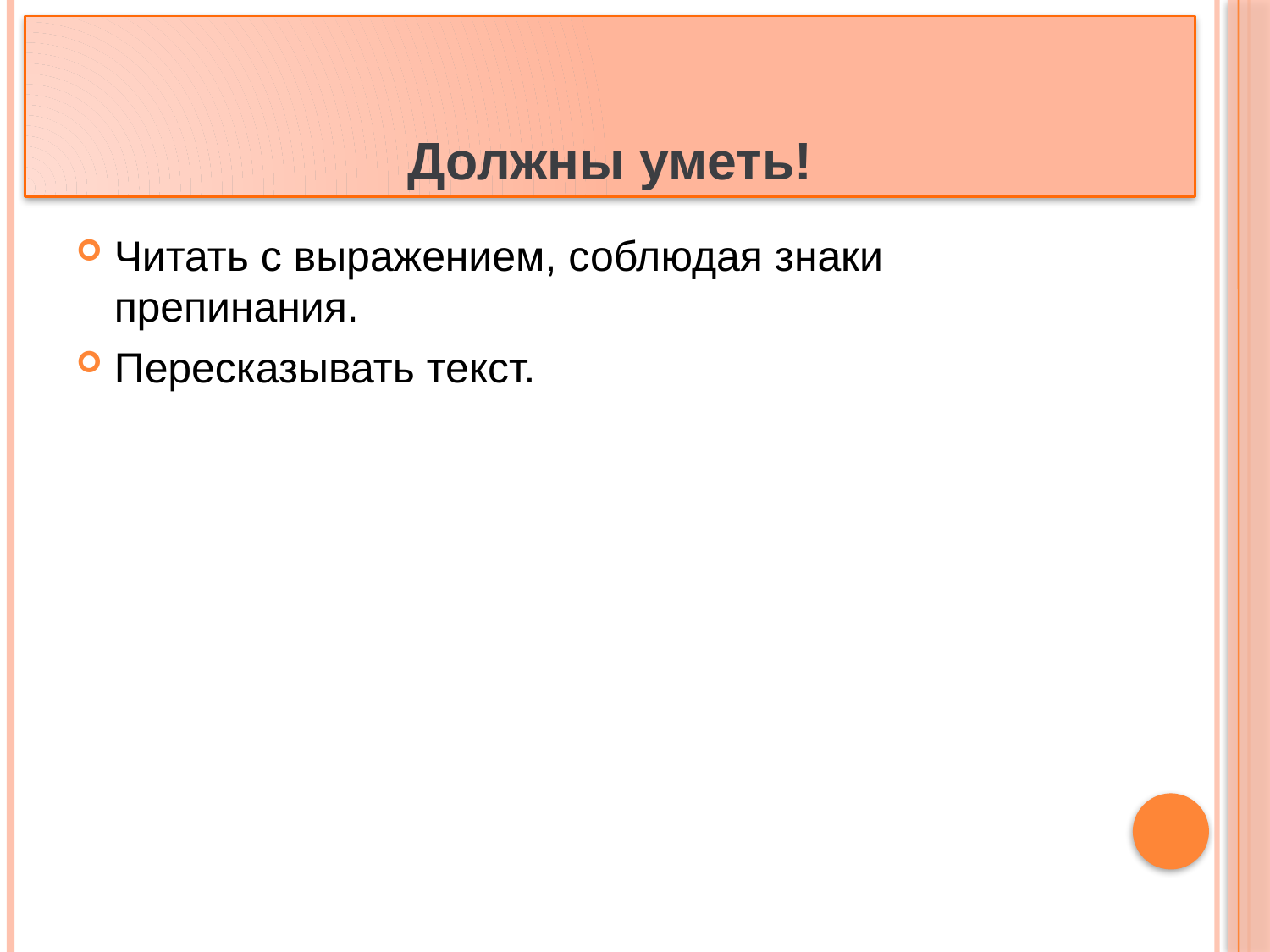

# Должны уметь!
Читать с выражением, соблюдая знаки препинания.
Пересказывать текст.